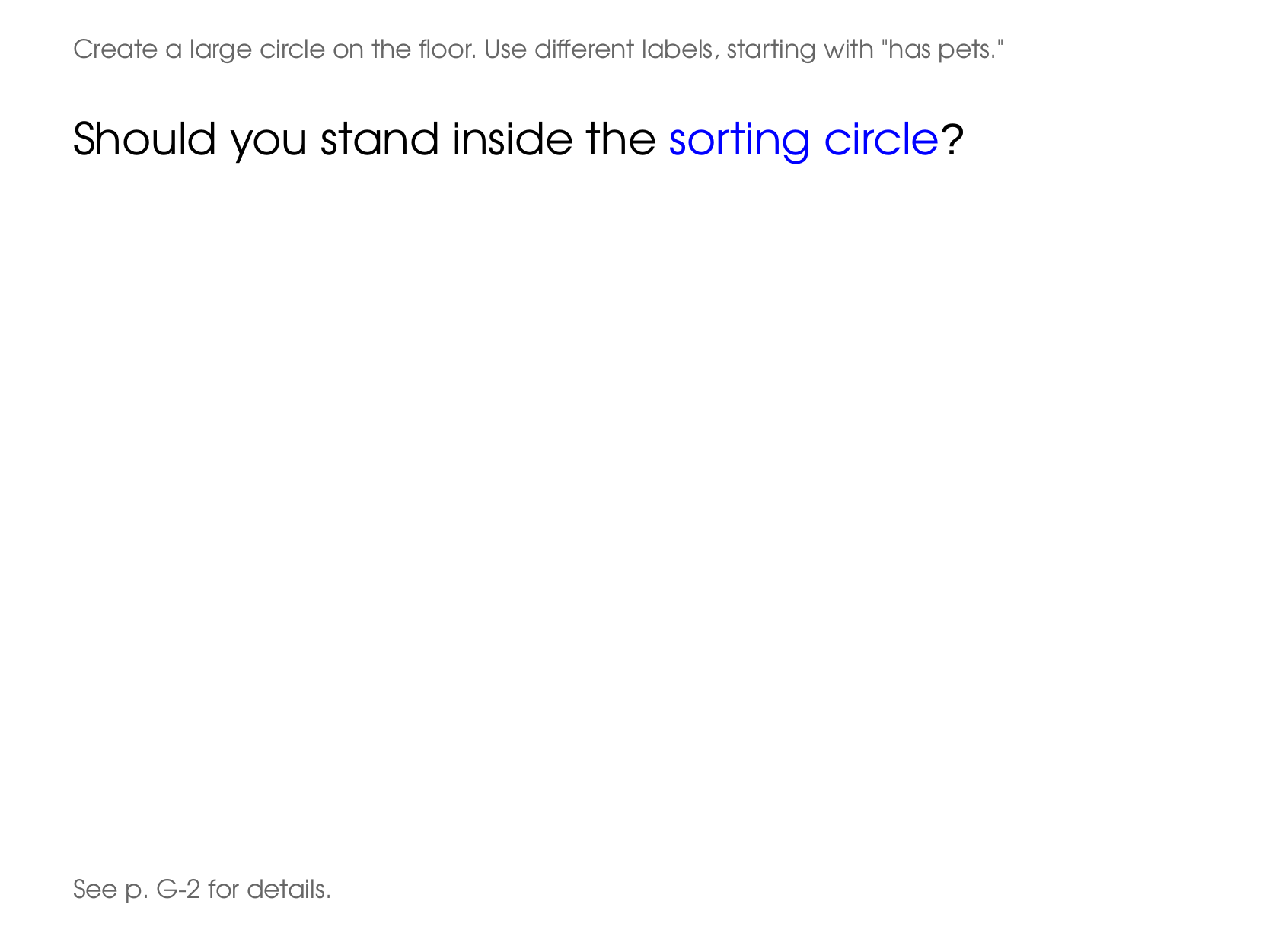

Create a large circle on the floor. Use different labels, starting with "has pets."
Should you stand inside the sorting circle?
See p. G-2 for details.